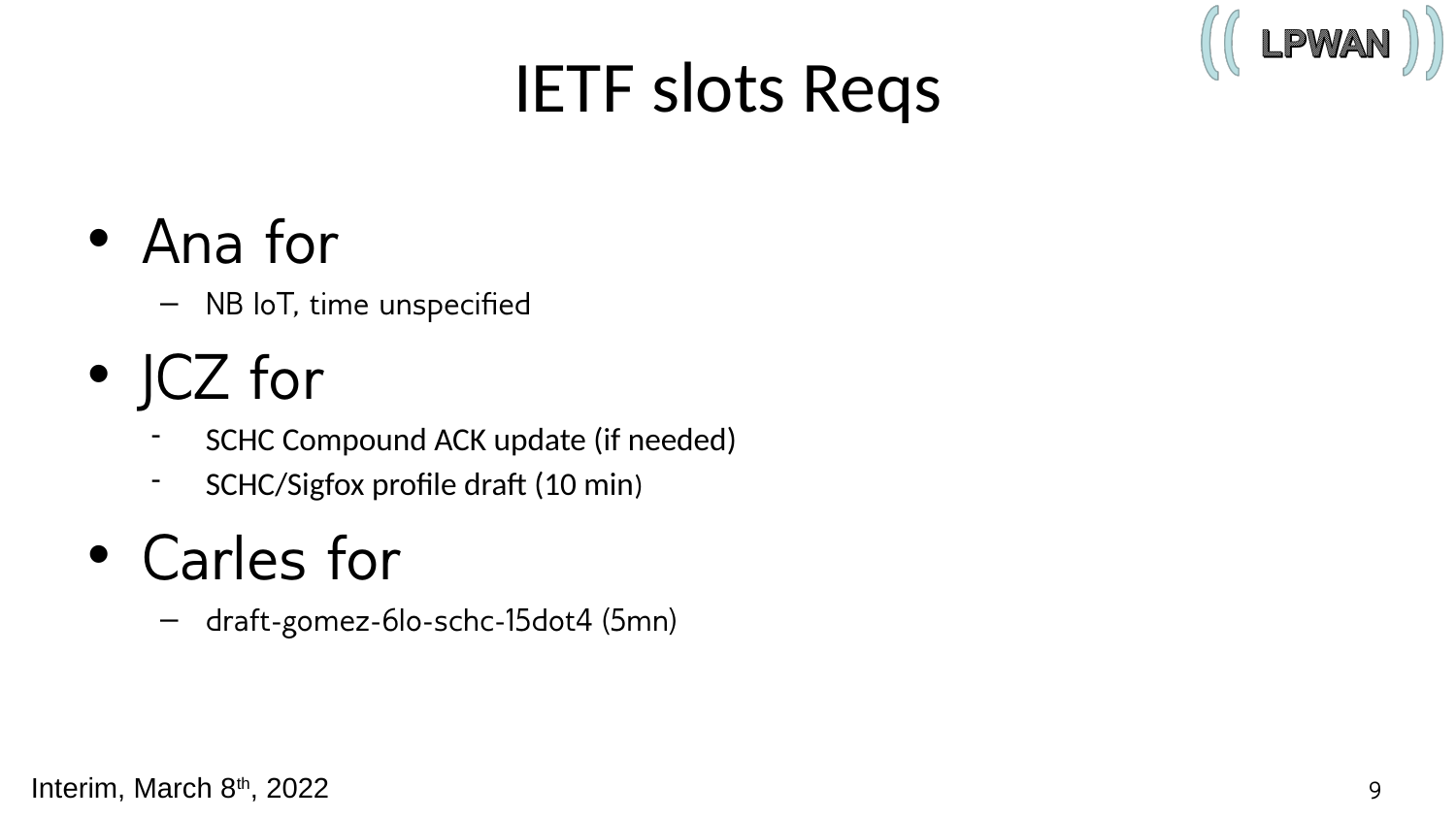

# IETF slots Reqs
Ana for
NB IoT, time unspecified
JCZ for
SCHC Compound ACK update (if needed)
SCHC/Sigfox profile draft (10 min)
Carles for
draft-gomez-6lo-schc-15dot4 (5mn)
9